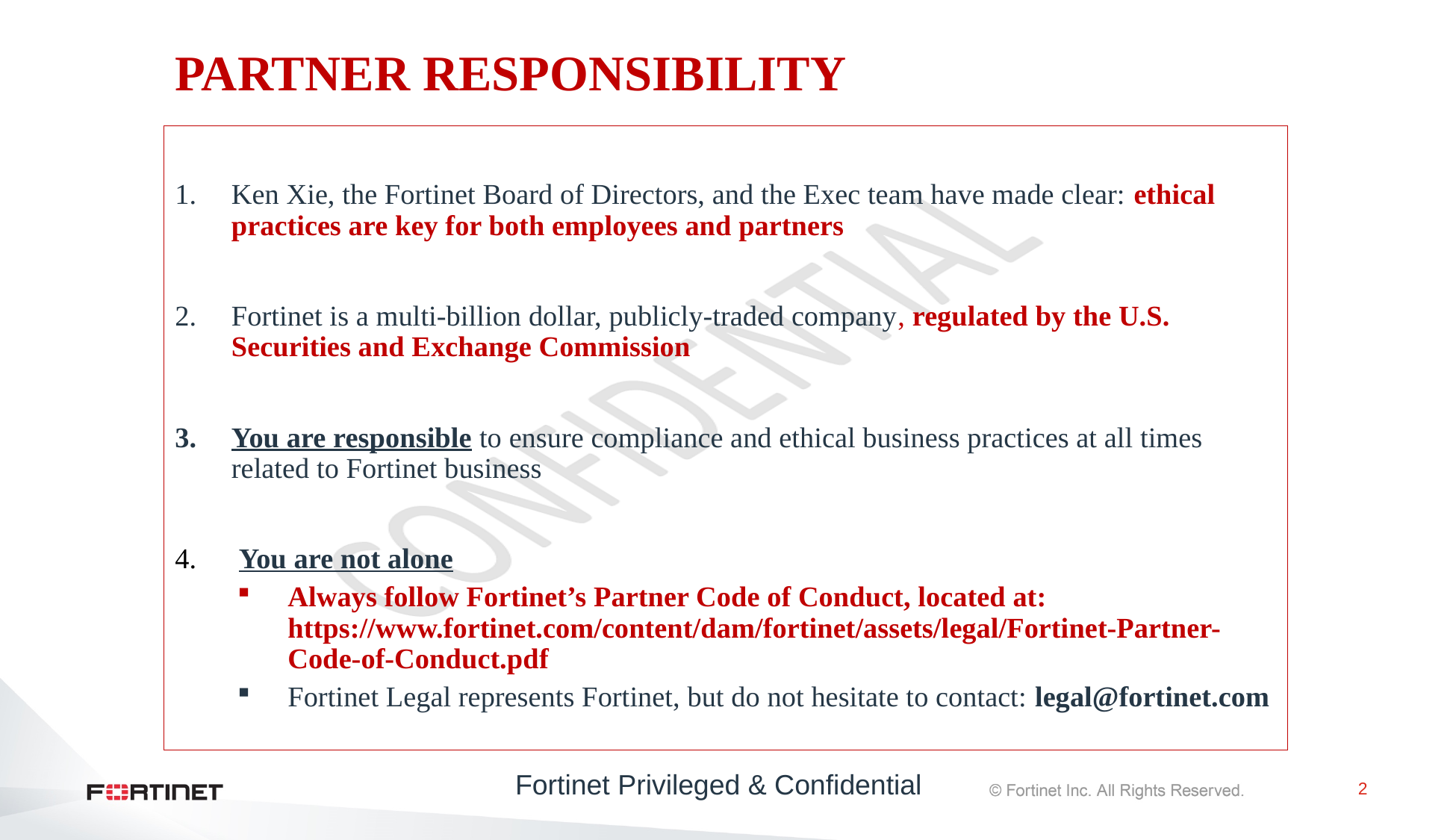

# PARTNER RESPONSIBILITY

Ken Xie, the Fortinet Board of Directors, and the Exec team have made clear: ethical practices are key for both employees and partners

Fortinet is a multi-billion dollar, publicly-traded company, regulated by the U.S. Securities and Exchange Commission

You are responsible to ensure compliance and ethical business practices at all times related to Fortinet business

 You are not alone
Always follow Fortinet’s Partner Code of Conduct, located at: https://www.fortinet.com/content/dam/fortinet/assets/legal/Fortinet-Partner-Code-of-Conduct.pdf
Fortinet Legal represents Fortinet, but do not hesitate to contact: legal@fortinet.com

Fortinet Privileged & Confidential